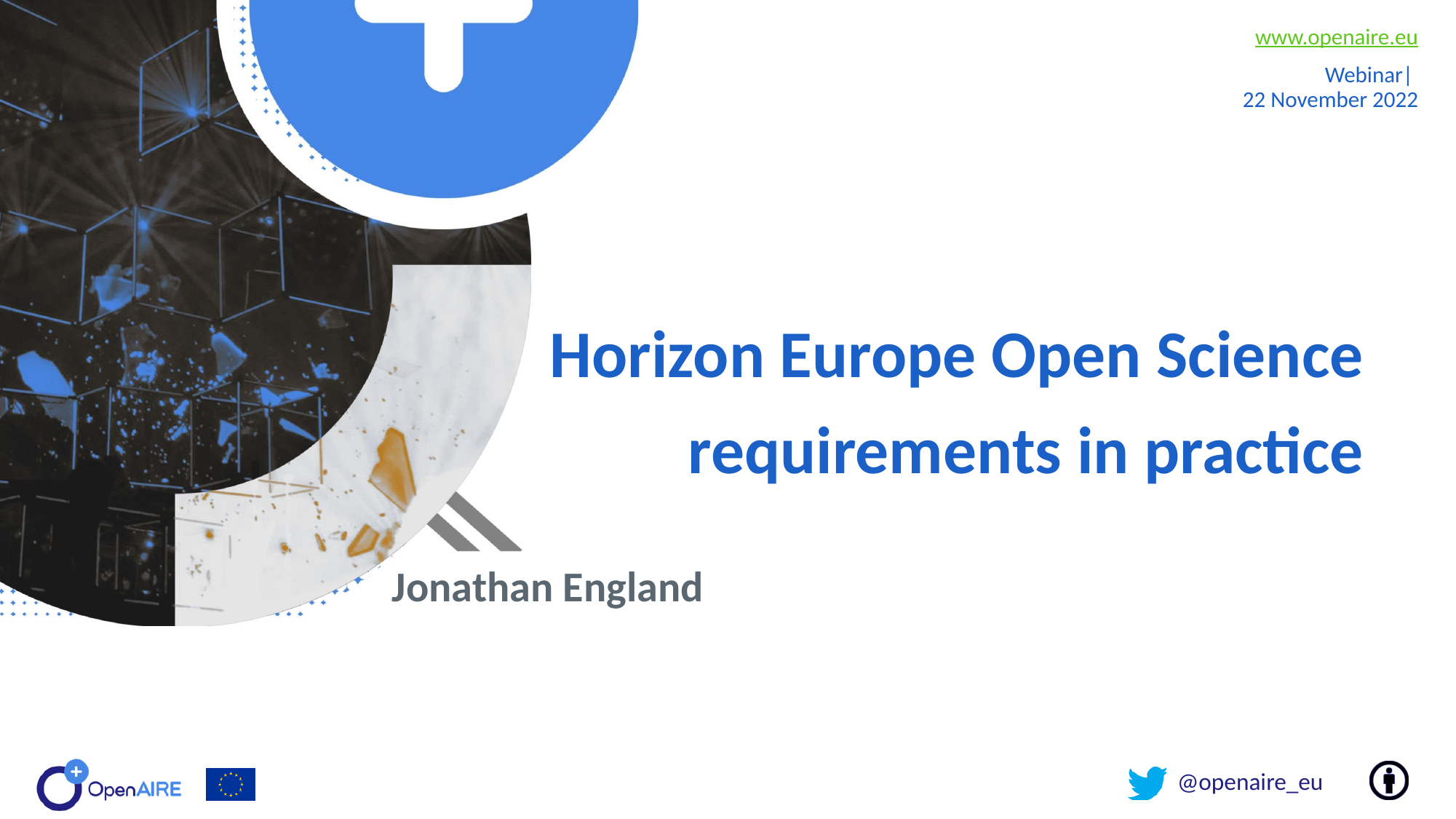

www.openaire.eu
Webinar|
22 November 2022

Horizon Europe Open Science requirements in practice
Jonathan England